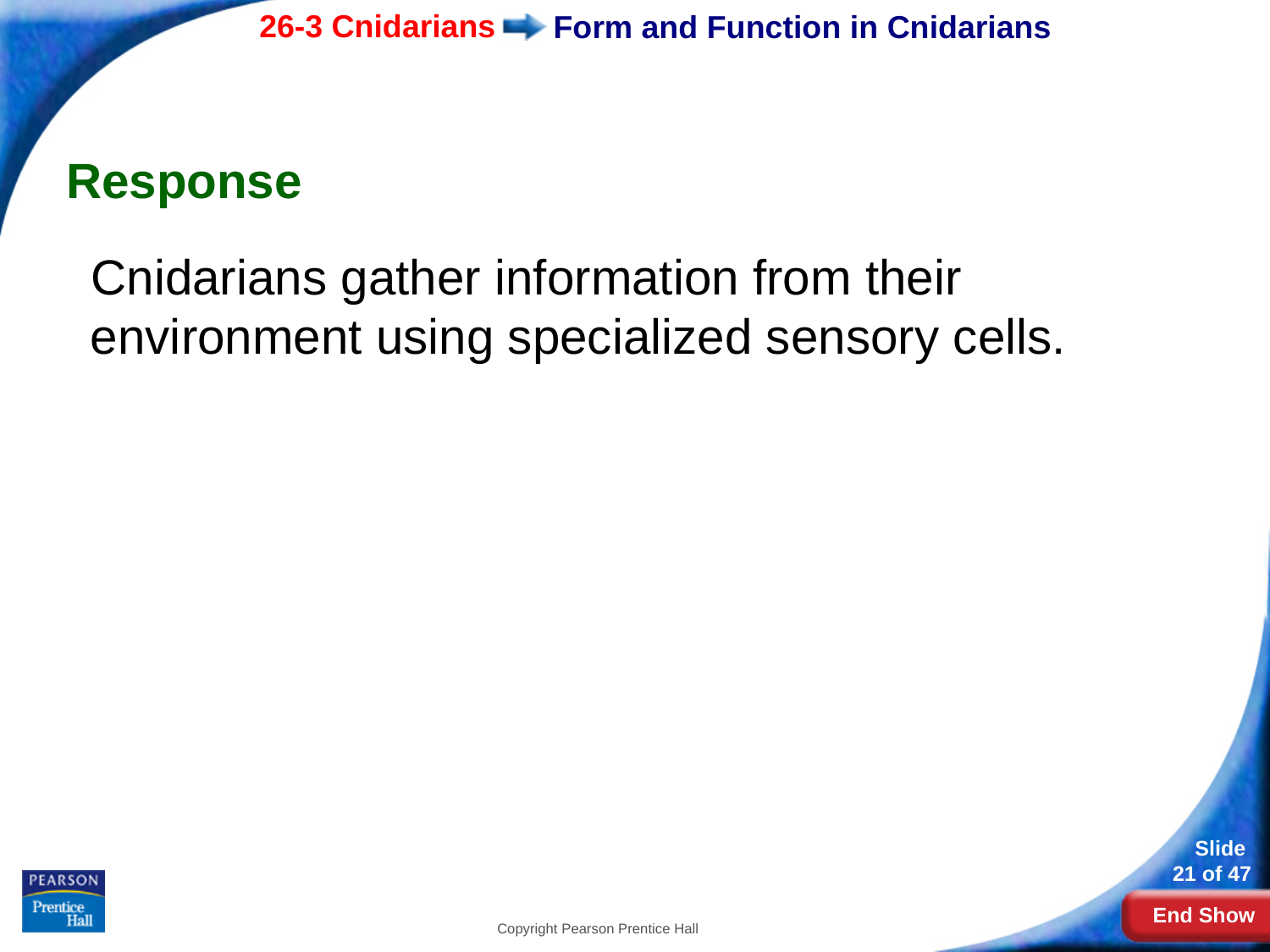

# Form and Function in Cnidarians
Response
Cnidarians gather information from their environment using specialized sensory cells.
Copyright Pearson Prentice Hall